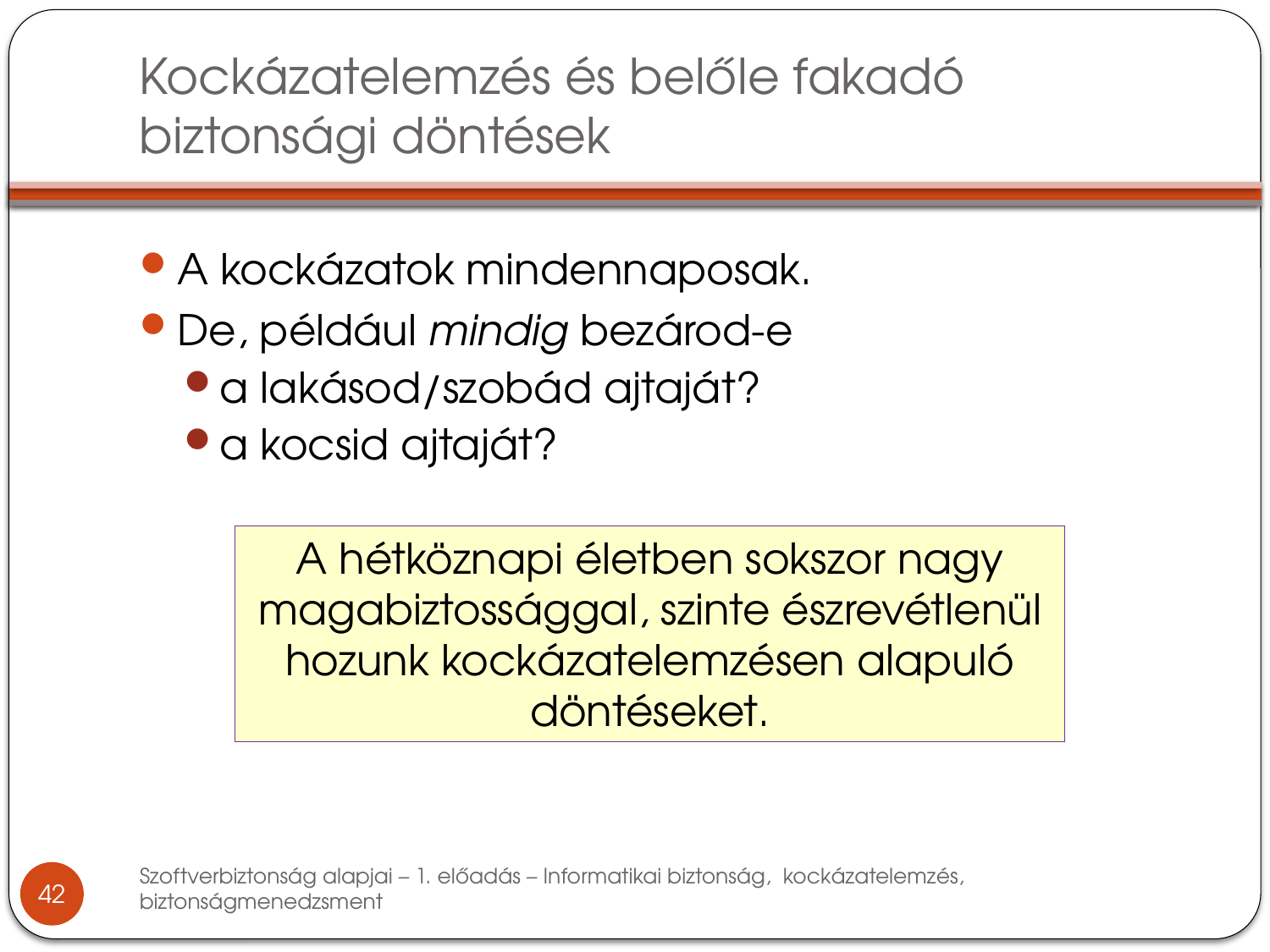

# Kockázatelemzés és belőle fakadó biztonsági döntések
A kockázatok mindennaposak.
De, például mindig bezárod-e
a lakásod/szobád ajtaját?
a kocsid ajtaját?

A hétköznapi életben sokszor nagy magabiztossággal, szinte észrevétlenül hozunk kockázatelemzésen alapuló döntéseket.
Szoftverbiztonság alapjai – 1. előadás – Informatikai biztonság,  kockázatelemzés, biztonságmenedzsment
42